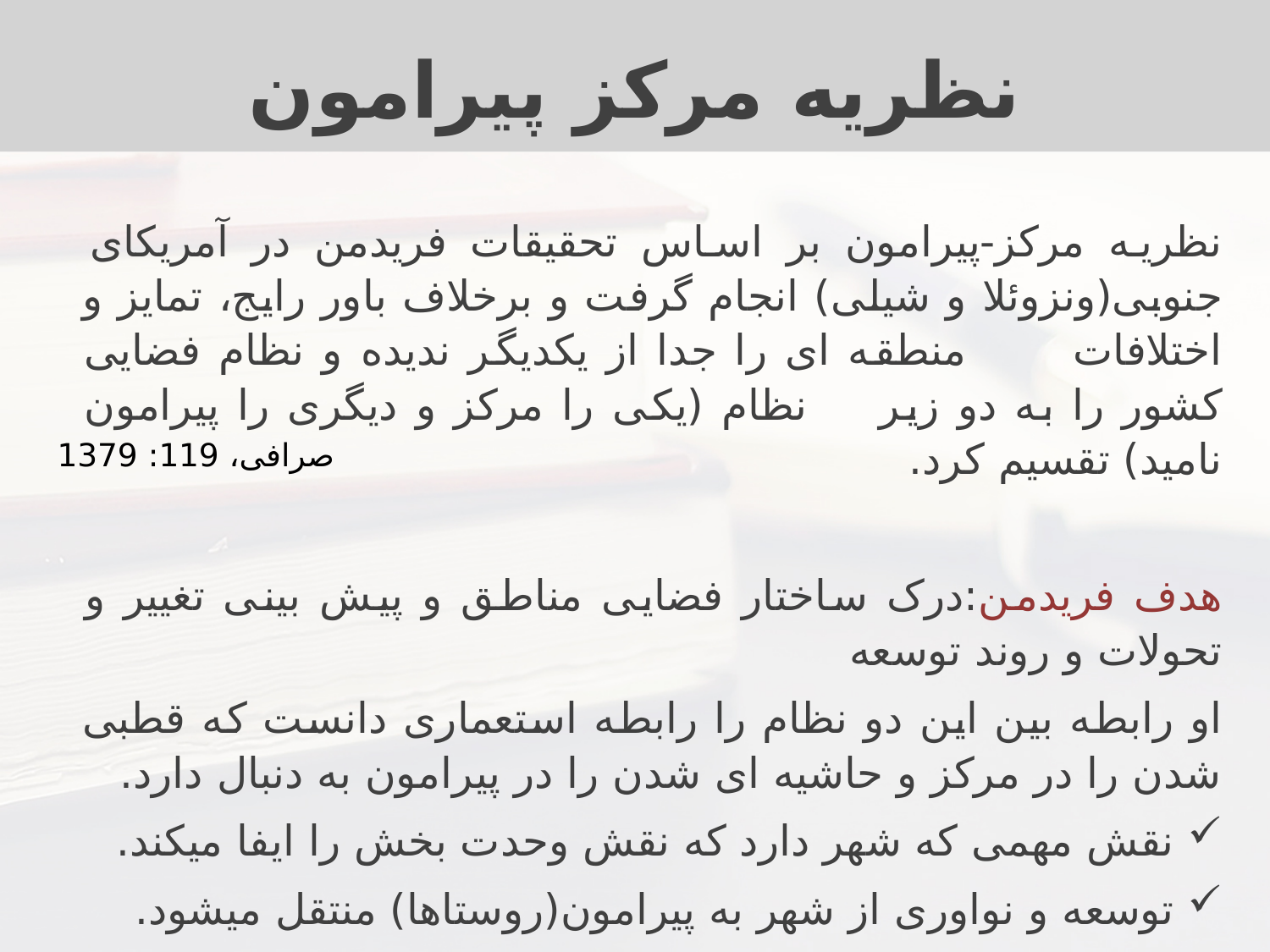

# نظریه مرکز پیرامون
نظریه مرکز-پیرامون بر اساس تحقیقات فریدمن در آمریکای جنوبی(ونزوئلا و شیلی) انجام گرفت و برخلاف باور رایج، تمایز و اختلافات      منطقه ای را جدا از یکدیگر ندیده و نظام فضایی کشور را به دو زیر    نظام (یکی را مرکز و دیگری را پیرامون نامید) تقسیم کرد.

هدف فریدمن:درک ساختار فضایی مناطق و پیش بینی تغییر و تحولات و روند توسعه
او رابطه بین این دو نظام را رابطه استعماری دانست که قطبی شدن را در مرکز و حاشیه ای شدن را در پیرامون به دنبال دارد.
نقش مهمی که شهر دارد که نقش وحدت بخش را ایفا میکند.
توسعه و نواوری از شهر به پیرامون(روستاها) منتقل میشود.

صرافی، 119: 1379